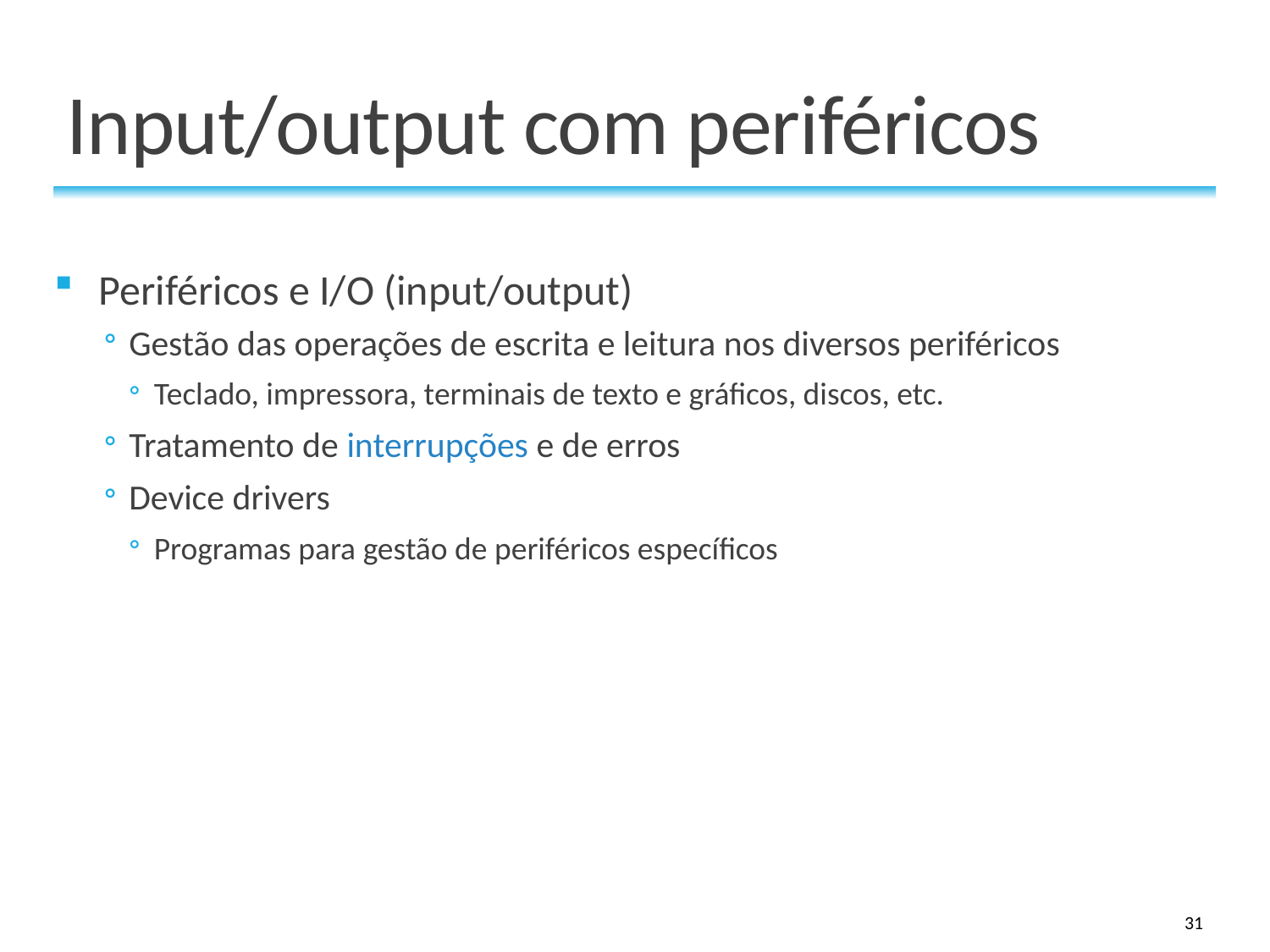

# Input/output com periféricos
Periféricos e I/O (input/output)
Gestão das operações de escrita e leitura nos diversos periféricos
Teclado, impressora, terminais de texto e gráficos, discos, etc.
Tratamento de interrupções e de erros
Device drivers
Programas para gestão de periféricos específicos
31